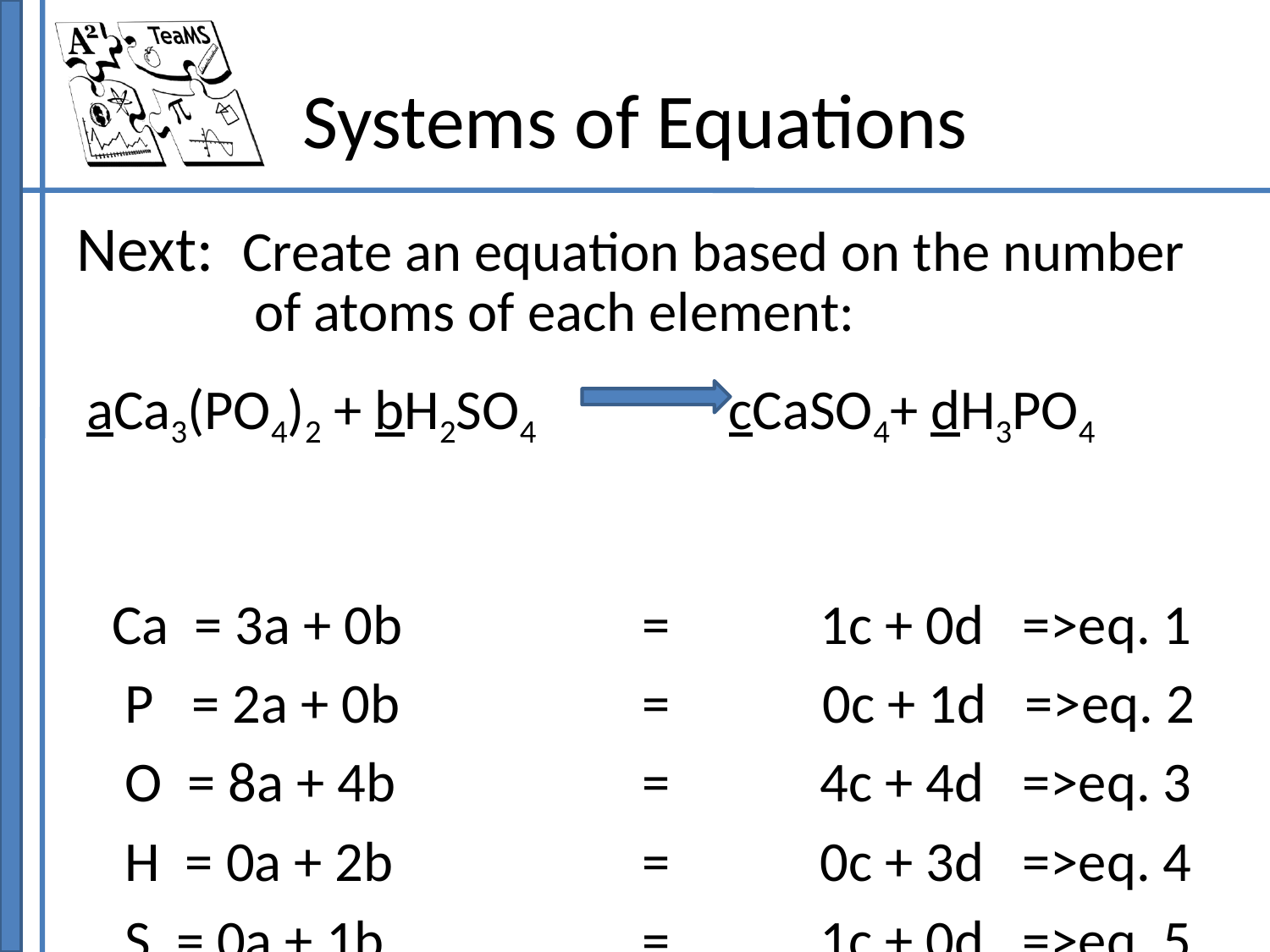

Systems of Equations
Next:  Create an equation based on the number
              of atoms of each element:
aCa3(PO4)2 + bH2SO4                          cCaSO4+ dH3PO4

  Ca  = 3a + 0b 		= 	    1c + 0d   =>eq. 1
   P   = 2a + 0b 		=            0c + 1d   =>eq. 2
   O  = 8a + 4b 		= 	    4c + 4d   =>eq. 3
   H  = 0a + 2b 		= 	    0c + 3d   =>eq. 4
   S  = 0a + 1b 		= 	    1c + 0d   =>eq. 5